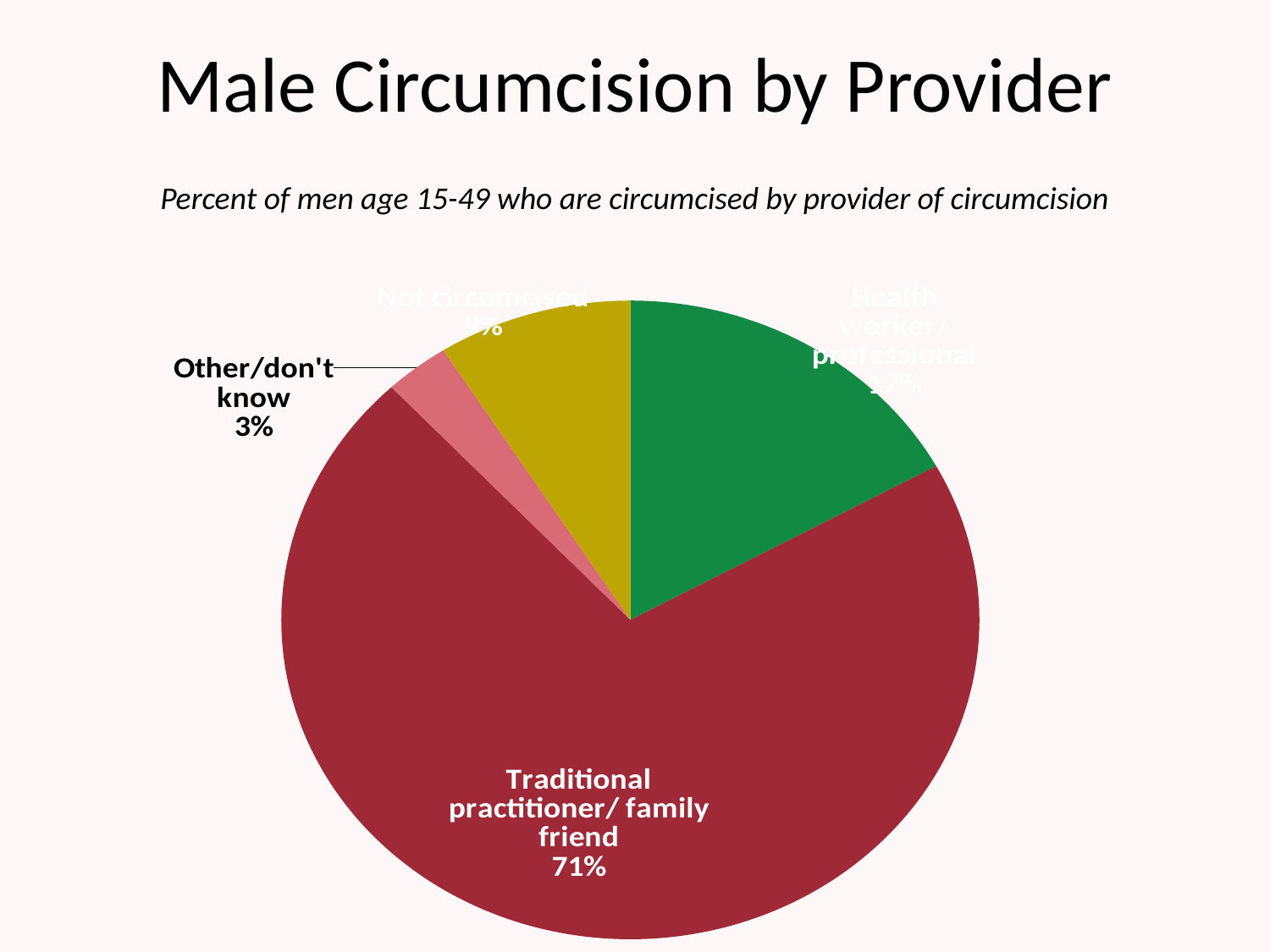

# Male Circumcision by Provider
Percent of men age 15-49 who are circumcised by provider of circumcision

### Chart

| Category | Series 1 |
|---|---|
| Health worker/ professional | 17.0 |
| Traditional practitioner/ family friend | 71.0 |
| Other/don't know | 3.0 |
| Not circumcised | 9.0 |